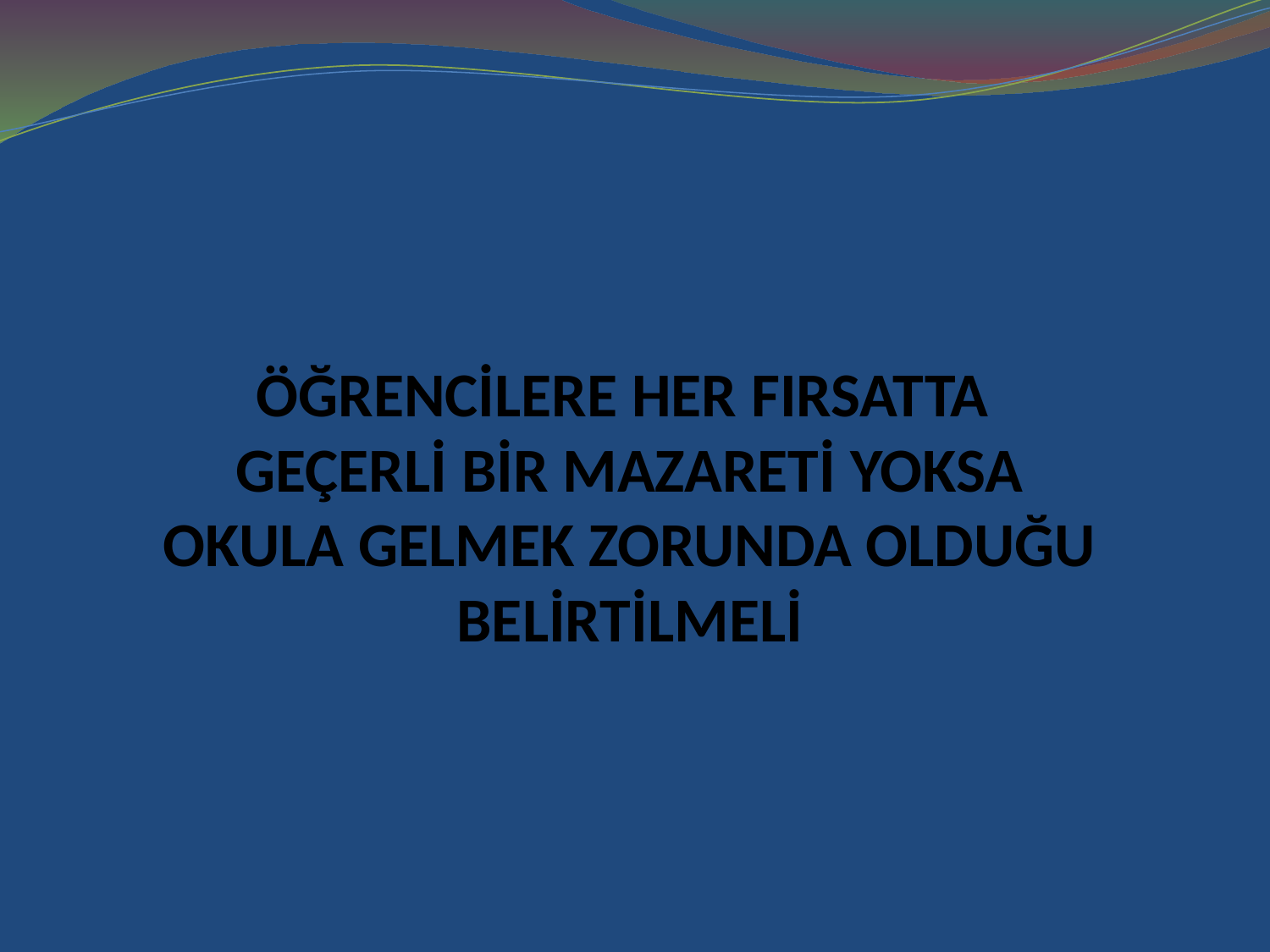

# ÖĞRENCİLERE HER FIRSATTA  GEÇERLİ BİR MAZARETİ YOKSA OKULA GELMEK ZORUNDA OLDUĞU BELİRTİLMELİ